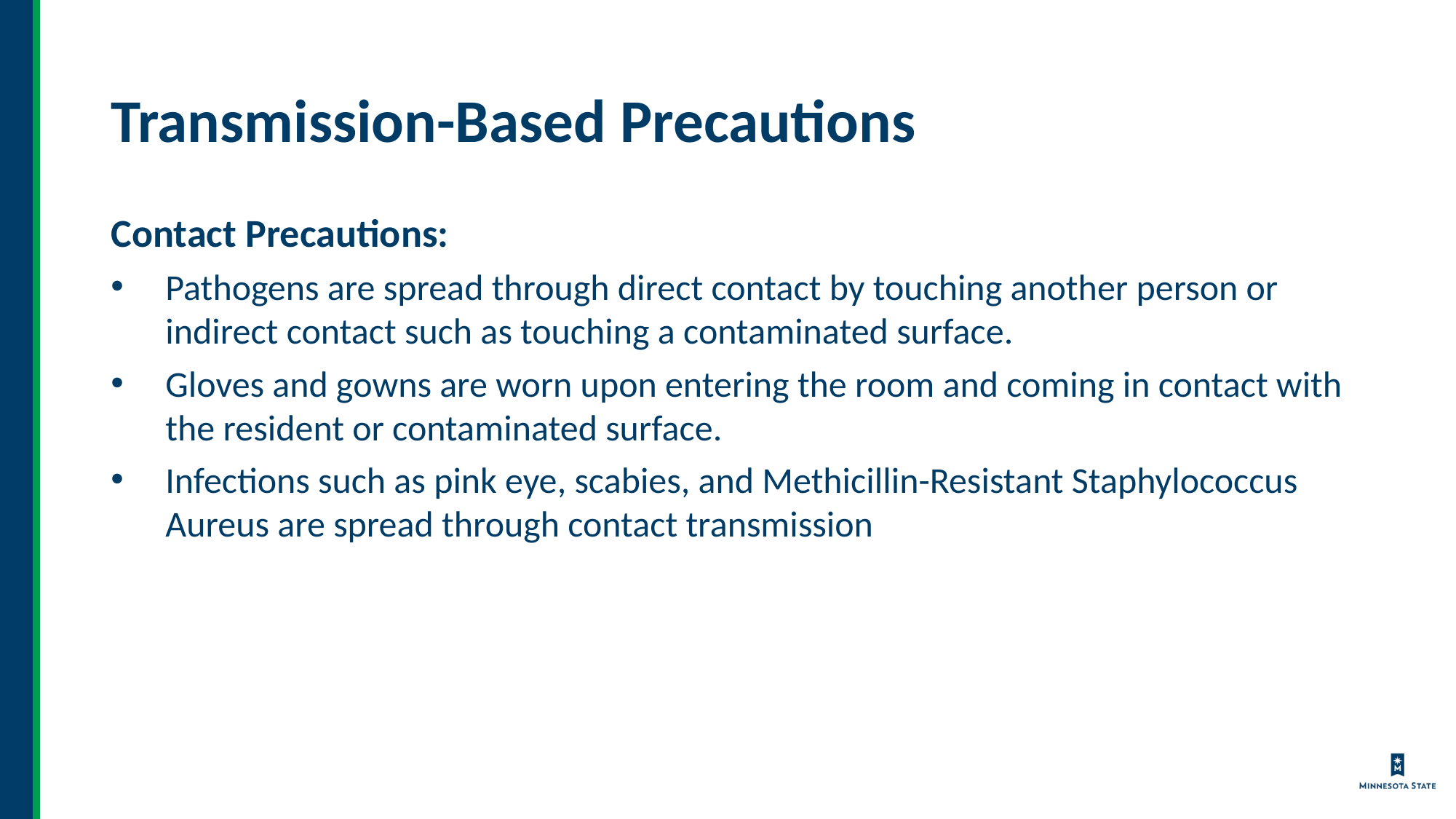

# Transmission-Based Precautions
Contact Precautions:
Pathogens are spread through direct contact by touching another person or indirect contact such as touching a contaminated surface.
Gloves and gowns are worn upon entering the room and coming in contact with the resident or contaminated surface.
Infections such as pink eye, scabies, and Methicillin-Resistant Staphylococcus Aureus are spread through contact transmission